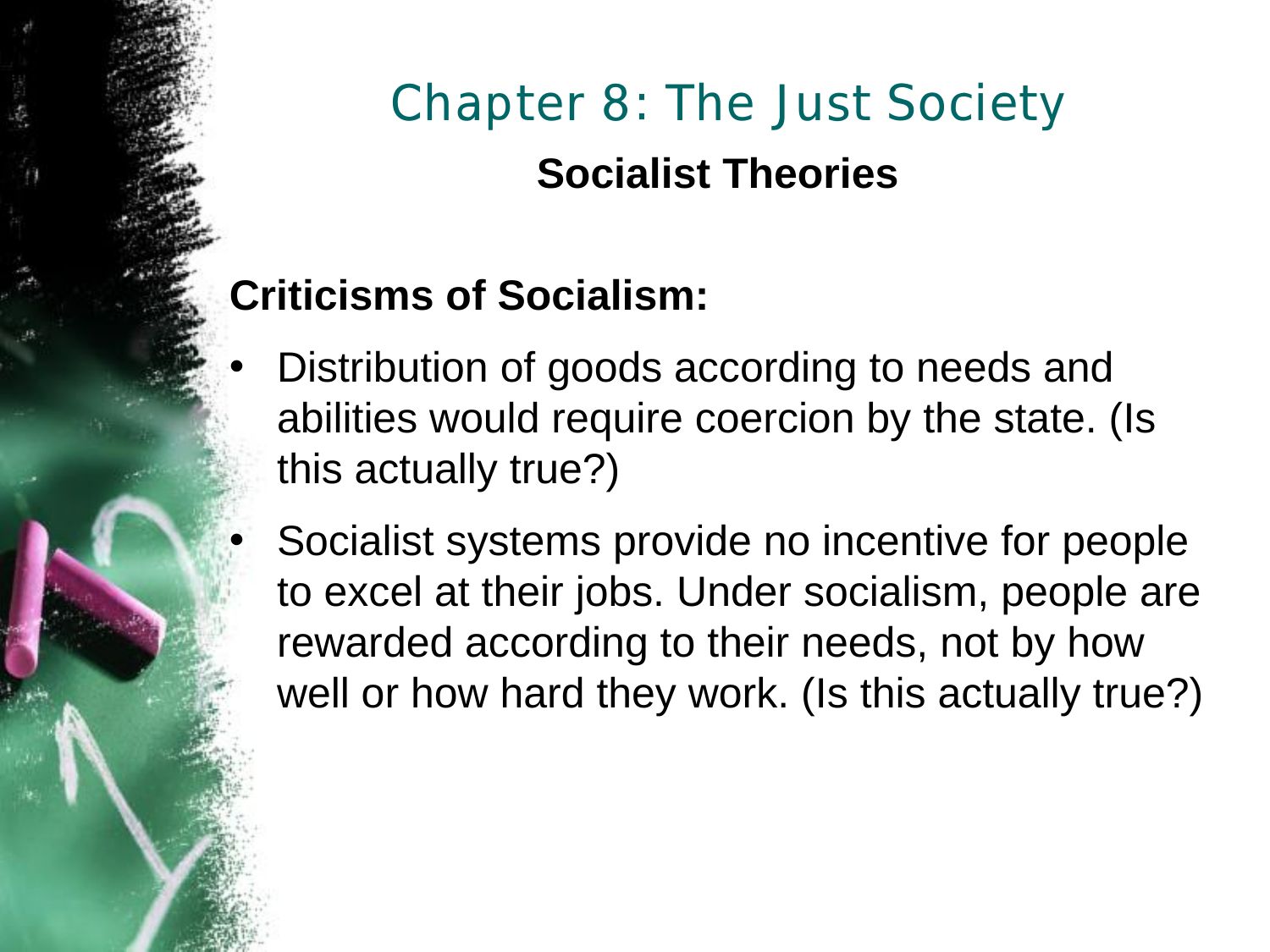

# Chapter 8: The Just Society
Socialist Theories

Criticisms of Socialism:
Distribution of goods according to needs and abilities would require coercion by the state. (Is this actually true?)
Socialist systems provide no incentive for people to excel at their jobs. Under socialism, people are rewarded according to their needs, not by how well or how hard they work. (Is this actually true?)